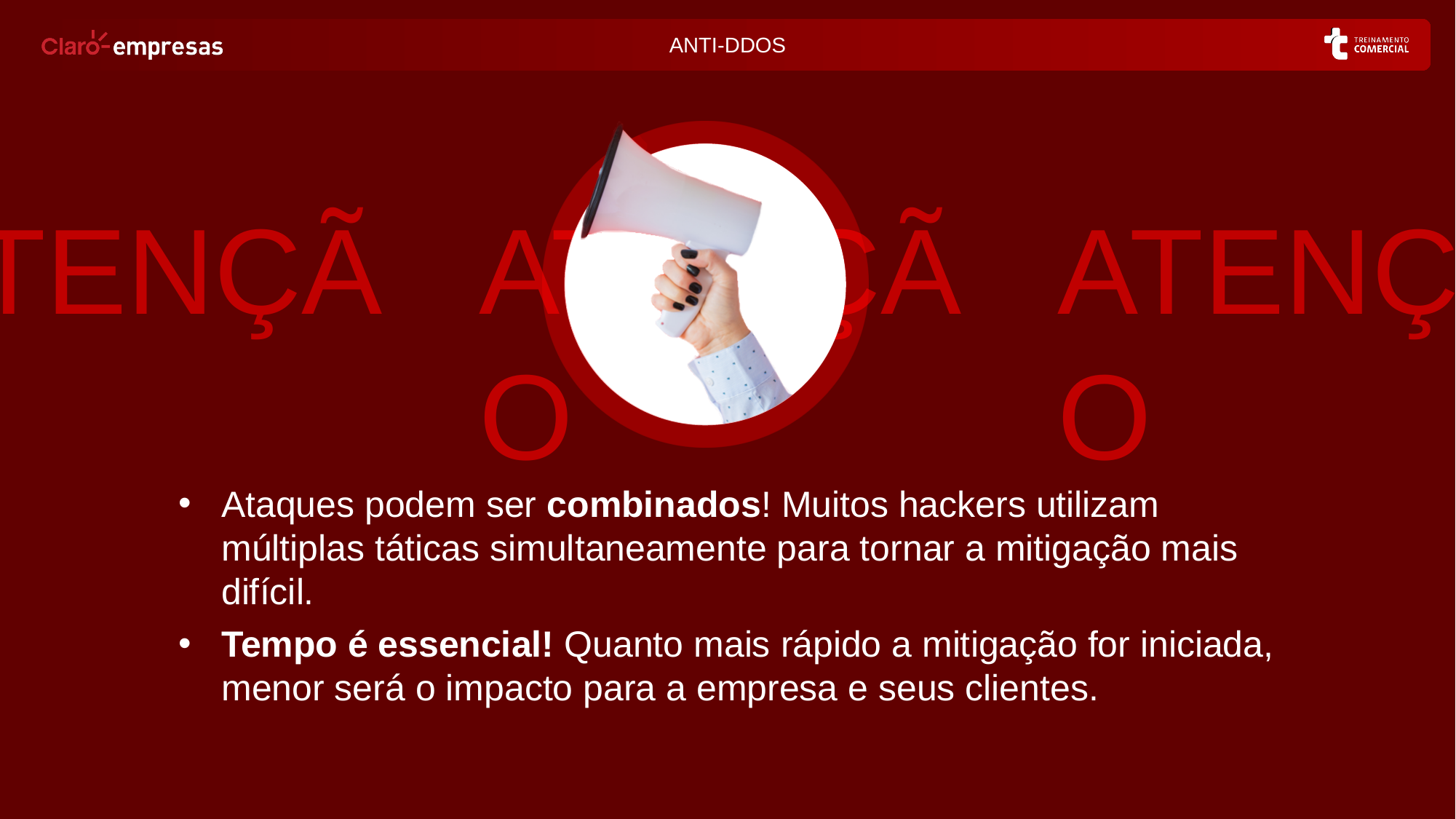

Ataques podem ser combinados! Muitos hackers utilizam múltiplas táticas simultaneamente para tornar a mitigação mais difícil.
Tempo é essencial! Quanto mais rápido a mitigação for iniciada, menor será o impacto para a empresa e seus clientes.